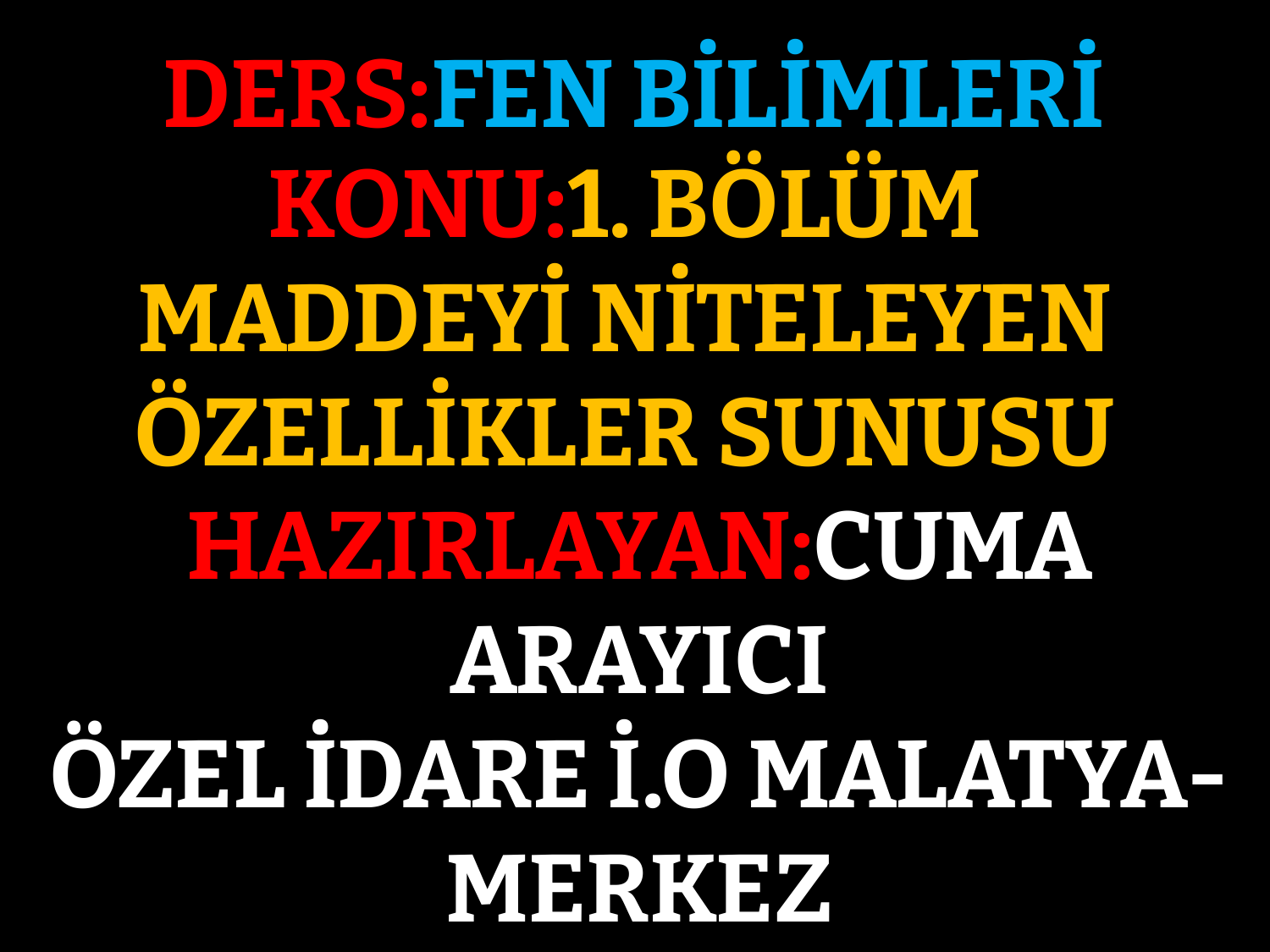

DERS:FEN BİLİMLERİ
KONU:1. BÖLÜM
MADDEYİ NİTELEYEN ÖZELLİKLER SUNUSU
HAZIRLAYAN:CUMA ARAYICI
ÖZEL İDARE İ.O MALATYA-MERKEZ